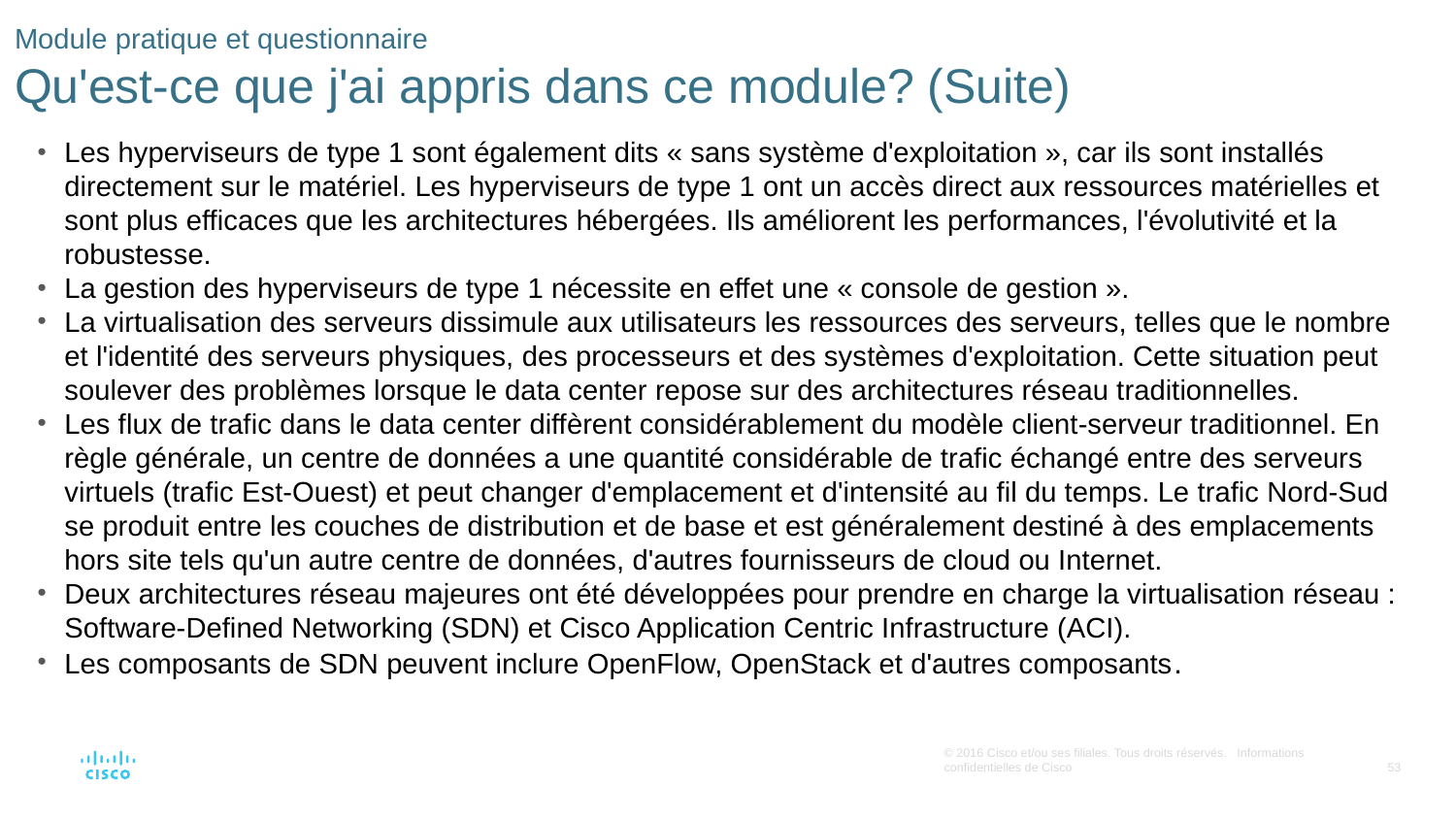

# Module pratique et questionnaire Qu'est-ce que j'ai appris dans ce module? (Suite)
Les hyperviseurs de type 1 sont également dits « sans système d'exploitation », car ils sont installés directement sur le matériel. Les hyperviseurs de type 1 ont un accès direct aux ressources matérielles et sont plus efficaces que les architectures hébergées. Ils améliorent les performances, l'évolutivité et la robustesse.
La gestion des hyperviseurs de type 1 nécessite en effet une « console de gestion ».
La virtualisation des serveurs dissimule aux utilisateurs les ressources des serveurs, telles que le nombre et l'identité des serveurs physiques, des processeurs et des systèmes d'exploitation. Cette situation peut soulever des problèmes lorsque le data center repose sur des architectures réseau traditionnelles.
Les flux de trafic dans le data center diffèrent considérablement du modèle client-serveur traditionnel. En règle générale, un centre de données a une quantité considérable de trafic échangé entre des serveurs virtuels (trafic Est-Ouest) et peut changer d'emplacement et d'intensité au fil du temps. Le trafic Nord-Sud se produit entre les couches de distribution et de base et est généralement destiné à des emplacements hors site tels qu'un autre centre de données, d'autres fournisseurs de cloud ou Internet.
Deux architectures réseau majeures ont été développées pour prendre en charge la virtualisation réseau : Software-Defined Networking (SDN) et Cisco Application Centric Infrastructure (ACI).
Les composants de SDN peuvent inclure OpenFlow, OpenStack et d'autres composants.